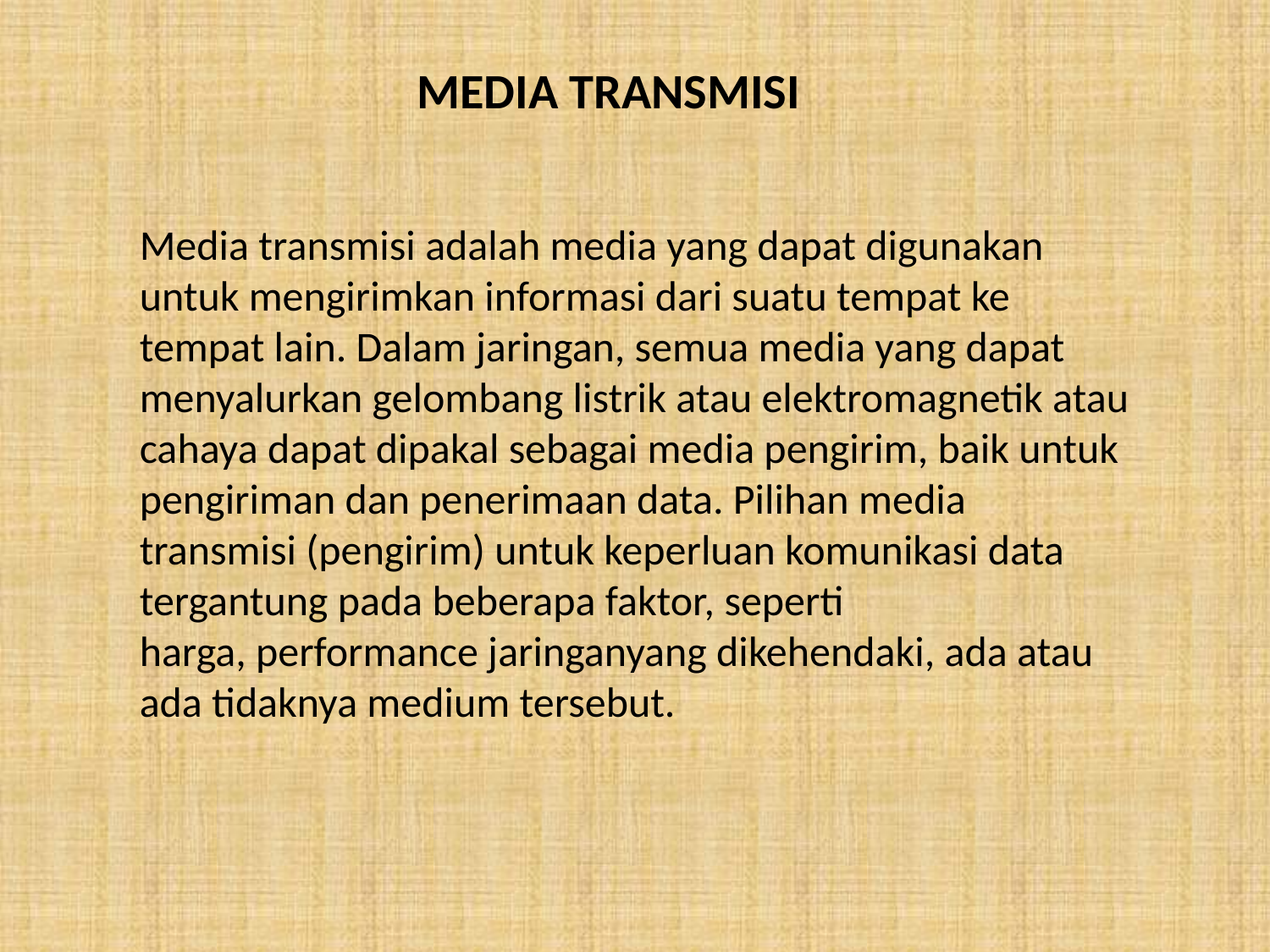

MEDIA TRANSMISI
Media transmisi adalah media yang dapat digunakan untuk mengirimkan informasi dari suatu tempat ke tempat lain. Dalam jaringan, semua media yang dapat menyalurkan gelombang listrik atau elektromagnetik atau cahaya dapat dipakal sebagai media pengirim, baik untuk pengiriman dan penerimaan data. Pilihan media transmisi (pengirim) untuk keperluan komunikasi data tergantung pada beberapa faktor, seperti harga, performance jaringanyang dikehendaki, ada atau ada tidaknya medium tersebut.